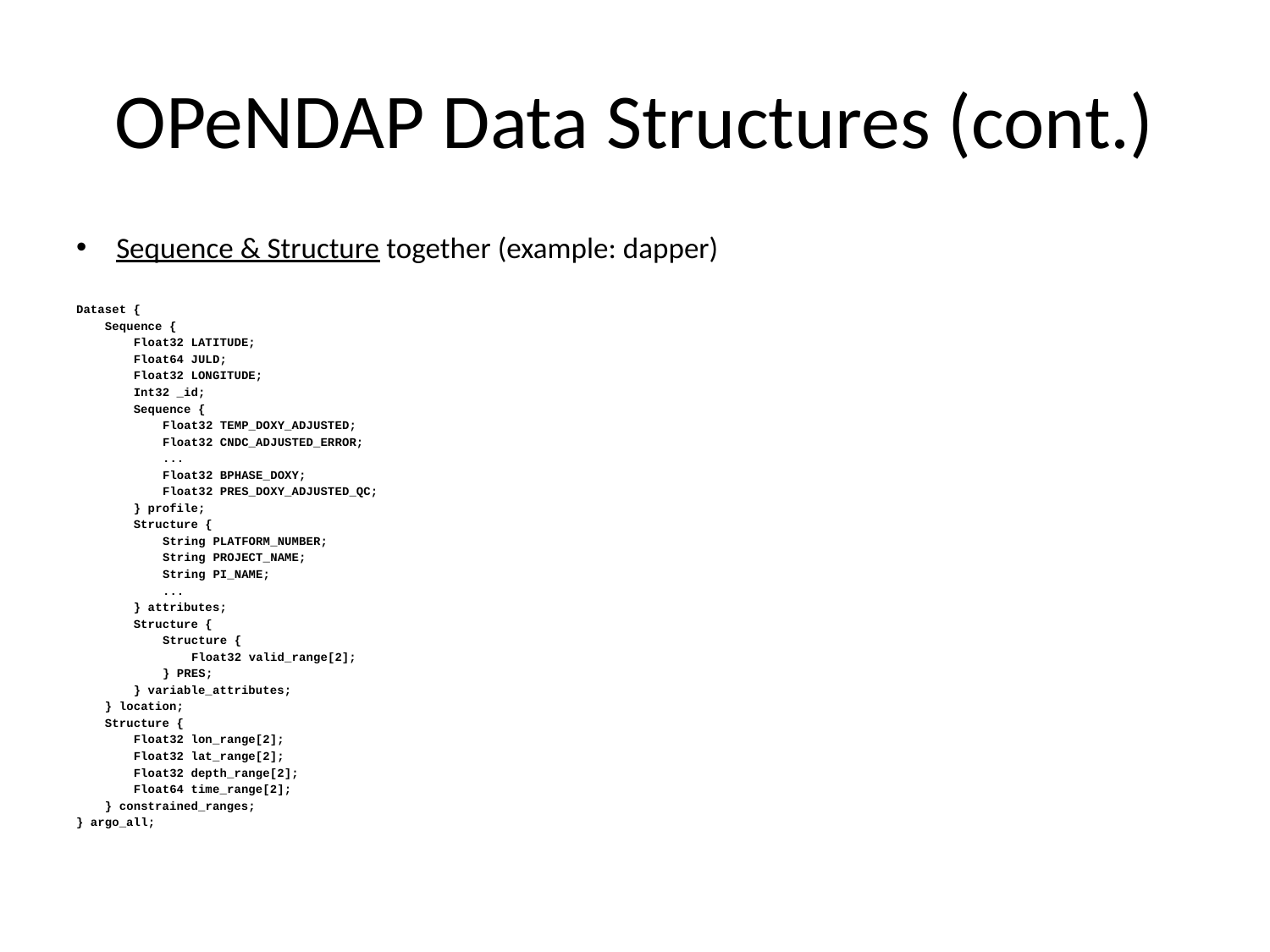

# OPeNDAP Data Structures (cont.)
Sequence & Structure together (example: dapper)
Dataset {
    Sequence {
        Float32 LATITUDE;
        Float64 JULD;
        Float32 LONGITUDE;
        Int32 _id;
        Sequence {
            Float32 TEMP_DOXY_ADJUSTED;
            Float32 CNDC_ADJUSTED_ERROR;
            ...
            Float32 BPHASE_DOXY;
            Float32 PRES_DOXY_ADJUSTED_QC;
        } profile;
        Structure {
            String PLATFORM_NUMBER;
            String PROJECT_NAME;
            String PI_NAME;
            ...
        } attributes;
        Structure {
            Structure {
                Float32 valid_range[2];
            } PRES;
        } variable_attributes;
    } location;
    Structure {
        Float32 lon_range[2];
        Float32 lat_range[2];
        Float32 depth_range[2];
        Float64 time_range[2];
    } constrained_ranges;
} argo_all;